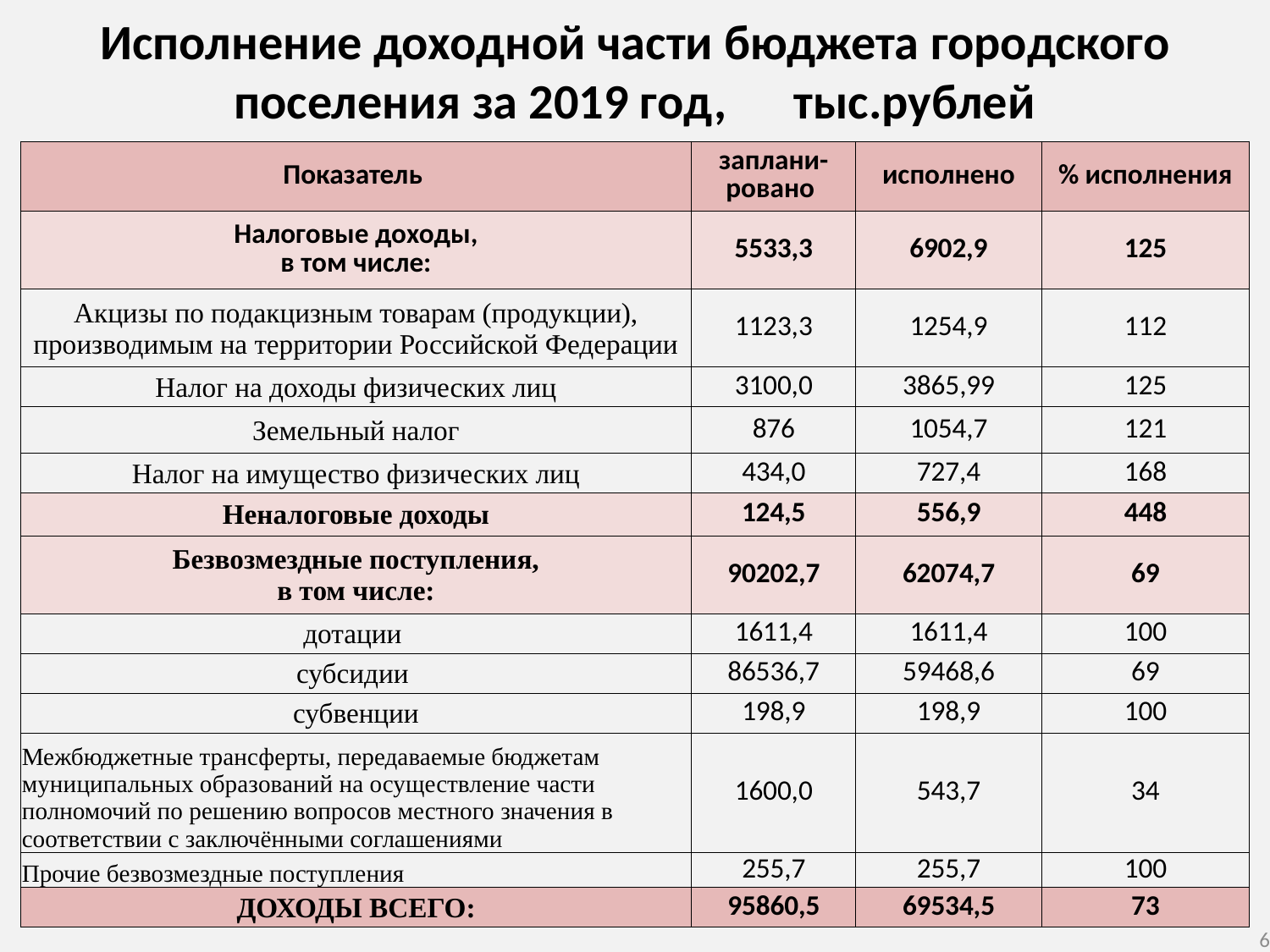

Исполнение доходной части бюджета городского поселения за 2019 год,      тыс.рублей
| Показатель | заплани- ровано | исполнено | % исполнения |
| --- | --- | --- | --- |
| Налоговые доходы, в том числе: | 5533,3 | 6902,9 | 125 |
| Акцизы по подакцизным товарам (продукции), производимым на территории Российской Федерации | 1123,3 | 1254,9 | 112 |
| Налог на доходы физических лиц | 3100,0 | 3865,99 | 125 |
| Земельный налог | 876 | 1054,7 | 121 |
| Налог на имущество физических лиц | 434,0 | 727,4 | 168 |
| Неналоговые доходы | 124,5 | 556,9 | 448 |
| Безвозмездные поступления, в том числе: | 90202,7 | 62074,7 | 69 |
| дотации | 1611,4 | 1611,4 | 100 |
| субсидии | 86536,7 | 59468,6 | 69 |
| субвенции | 198,9 | 198,9 | 100 |
| Межбюджетные трансферты, передаваемые бюджетам муниципальных образований на осуществление части полномочий по решению вопросов местного значения в соответствии с заключёнными соглашениями | 1600,0 | 543,7 | 34 |
| Прочие безвозмездные поступления | 255,7 | 255,7 | 100 |
| ДОХОДЫ ВСЕГО: | 95860,5 | 69534,5 | 73 |
6